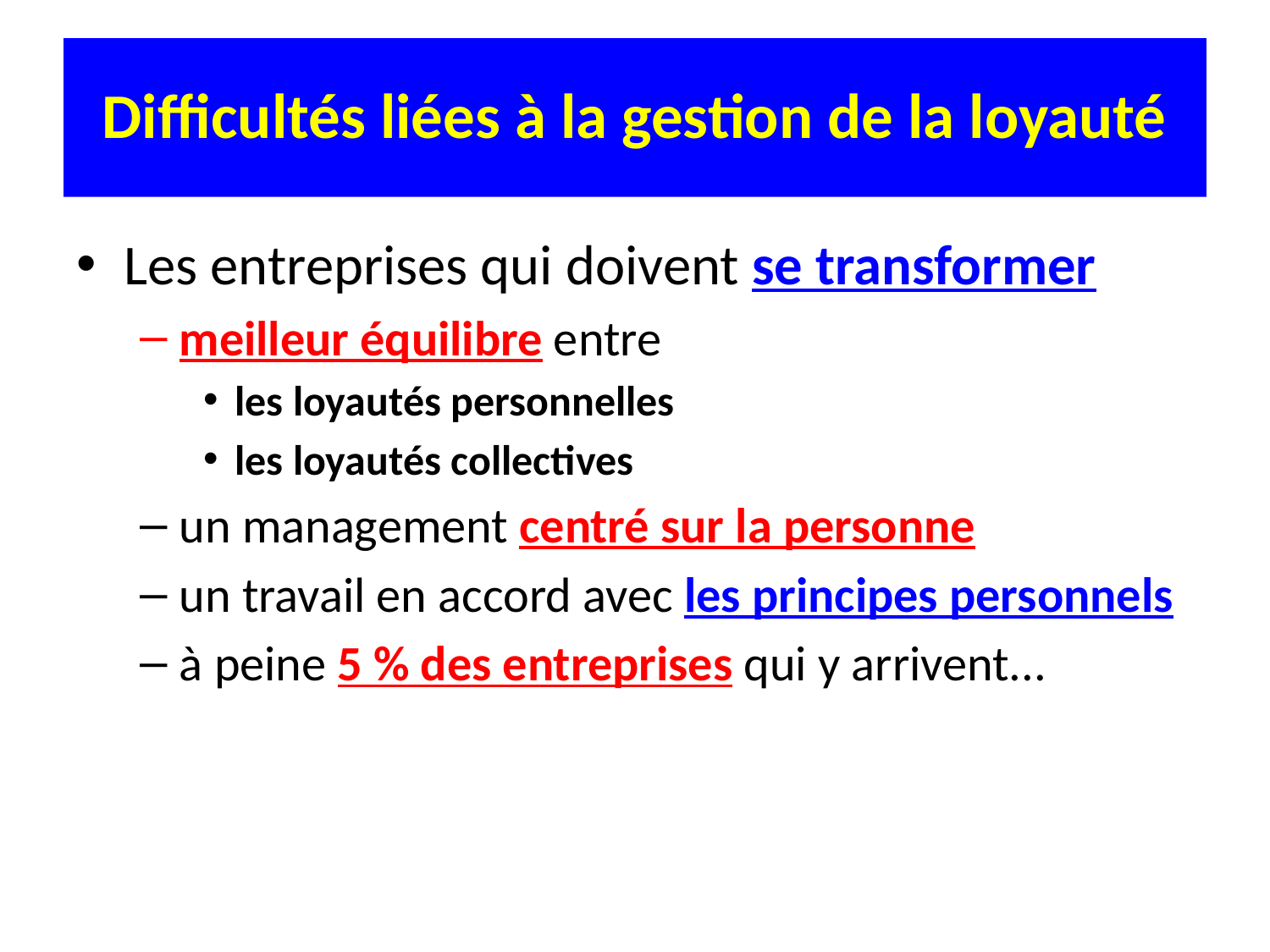

# Difficultés liées à la gestion de la loyauté
Les entreprises qui doivent se transformer
meilleur équilibre entre
les loyautés personnelles
les loyautés collectives
un management centré sur la personne
un travail en accord avec les principes personnels
à peine 5 % des entreprises qui y arrivent...